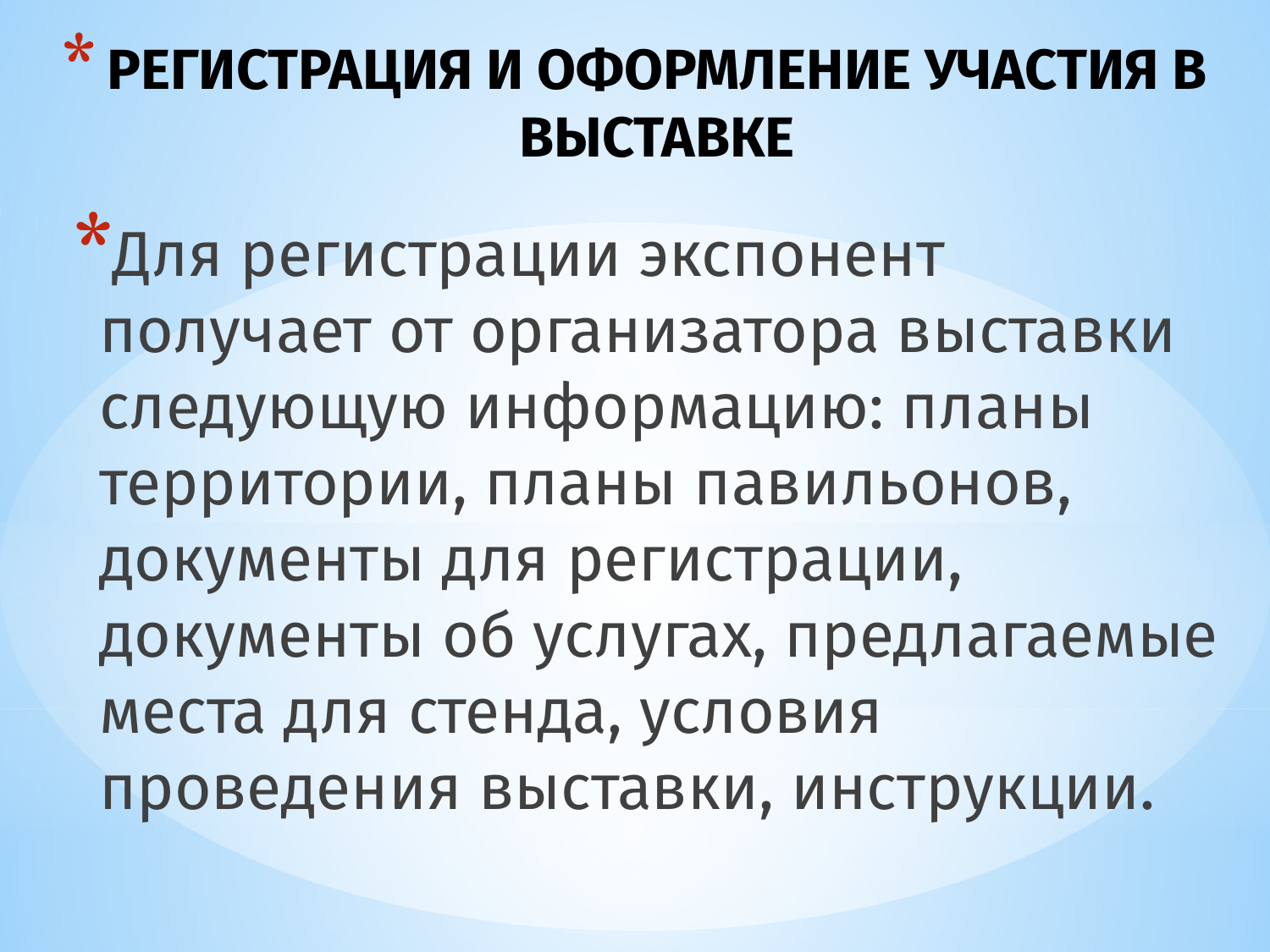

# РЕГИСТРАЦИЯ И ОФОРМЛЕНИЕ УЧАСТИЯ В ВЫСТАВКЕ
Для регистрации экспонент получает от организатора выставки следующую информацию: планы территории, планы павильонов, документы для регистрации, документы об услугах, предлагаемые места для стенда, условия проведения выставки, инструкции.